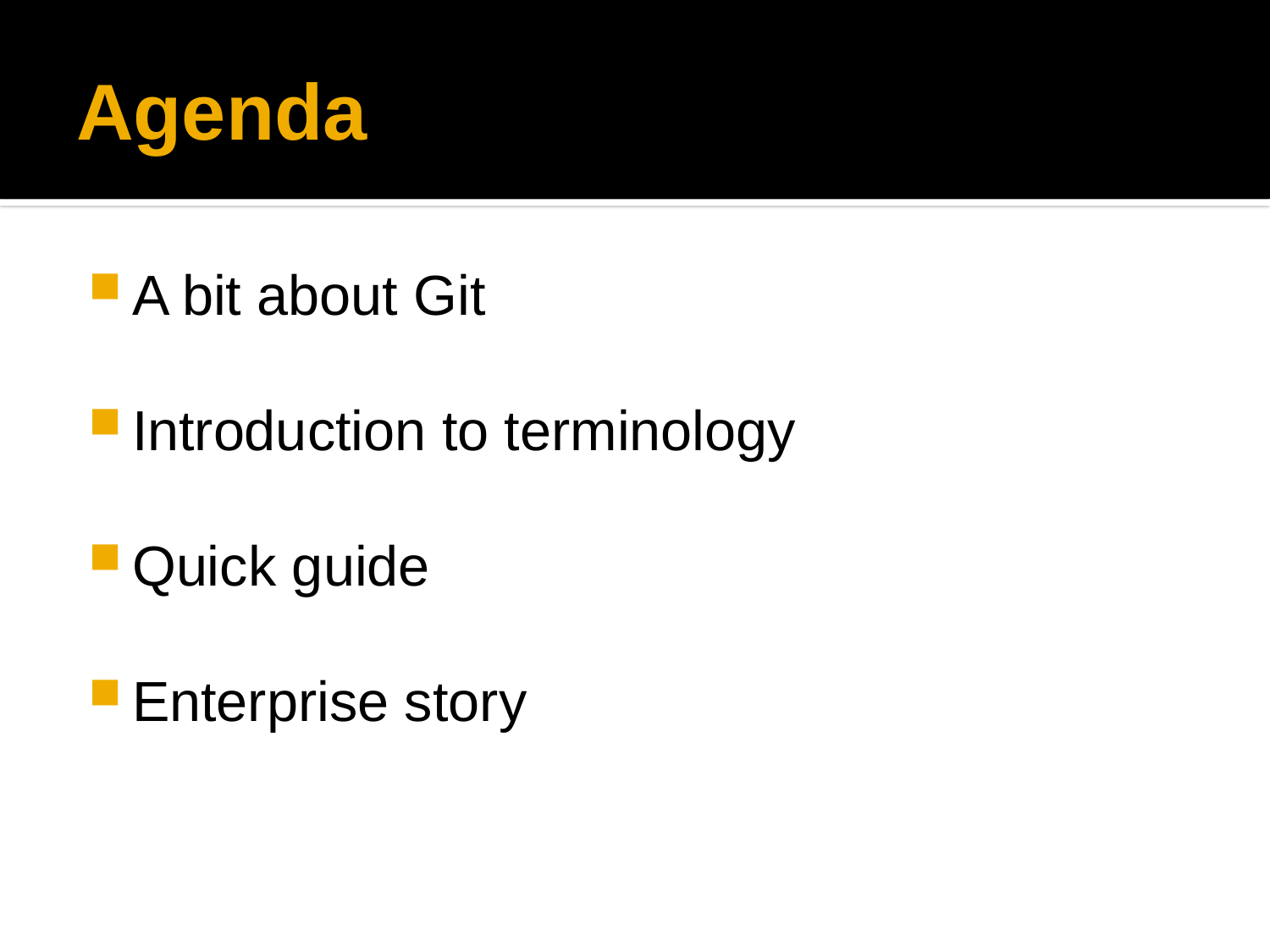

# Agenda
A bit about Git

Introduction to terminology

Quick guide

Enterprise story